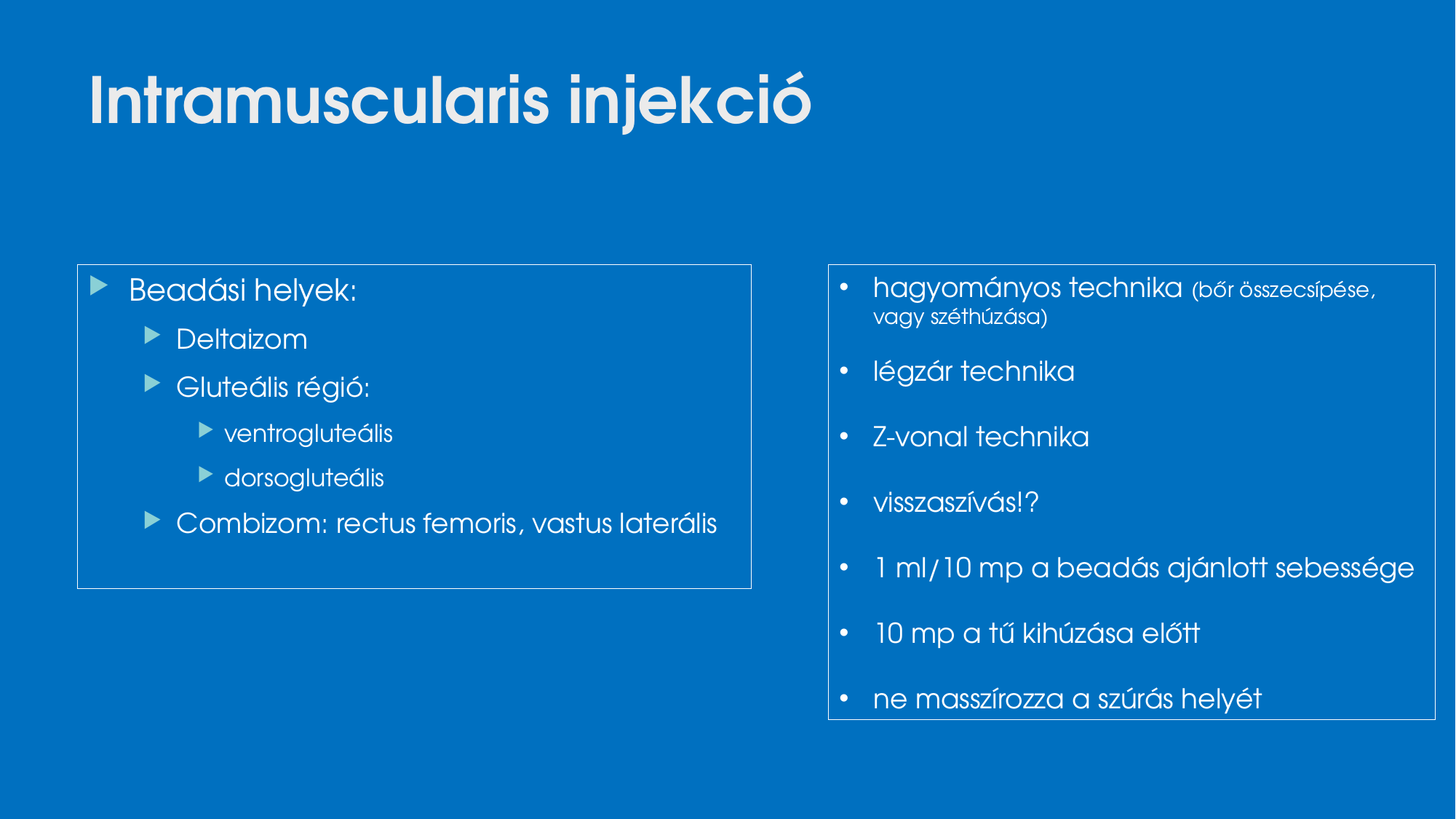

# Intramuscularis injekció
Beadási helyek:
Deltaizom
Gluteális régió:
ventrogluteális
dorsogluteális
Combizom: rectus femoris, vastus laterális
hagyományos technika (bőr összecsípése, vagy széthúzása)

légzár technika

Z-vonal technika

visszaszívás!?

1 ml/10 mp a beadás ajánlott sebessége

10 mp a tű kihúzása előtt

ne masszírozza a szúrás helyét